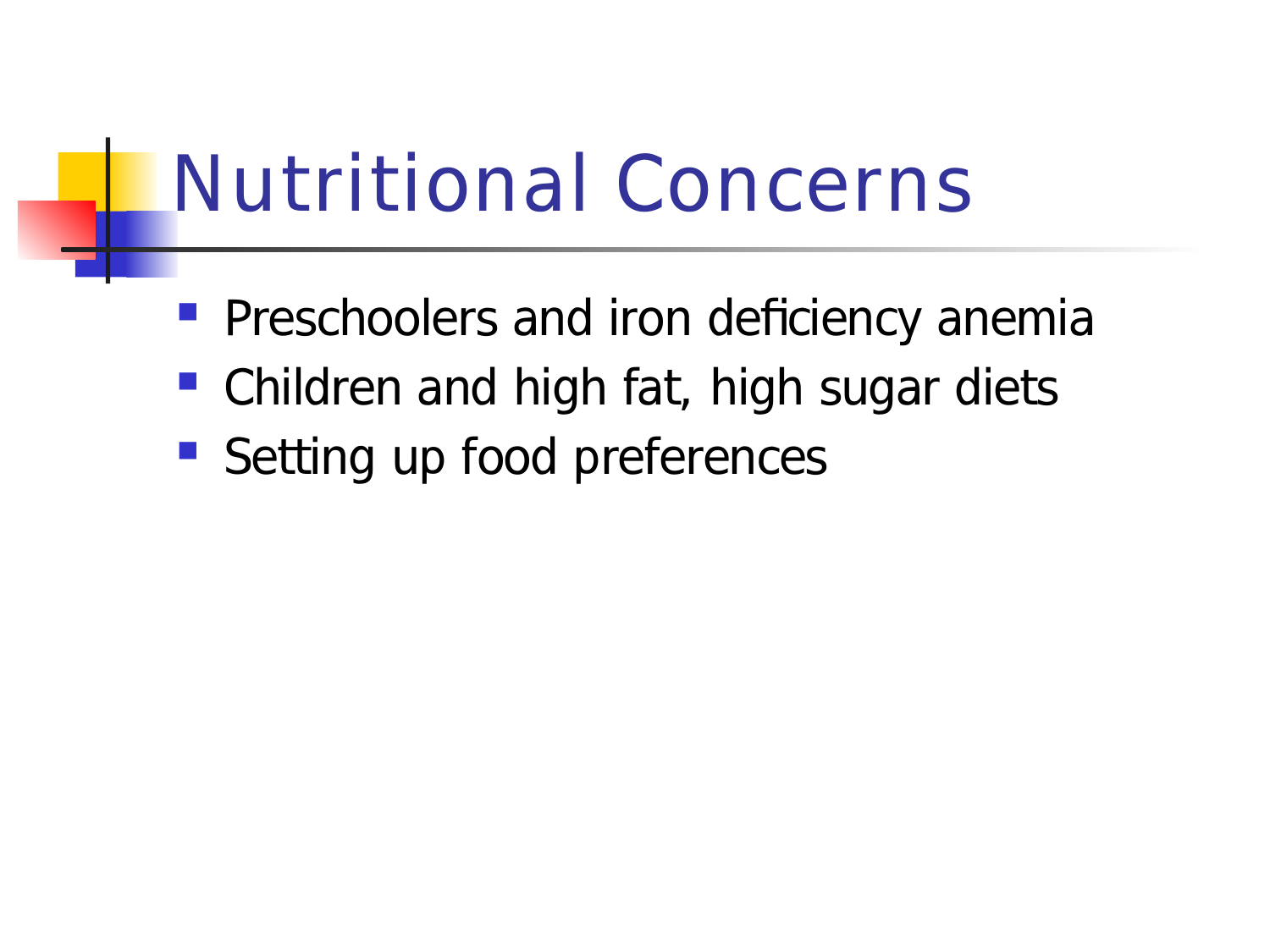

# Nutritional Concerns
Preschoolers and iron deficiency anemia
Children and high fat, high sugar diets
Setting up food preferences